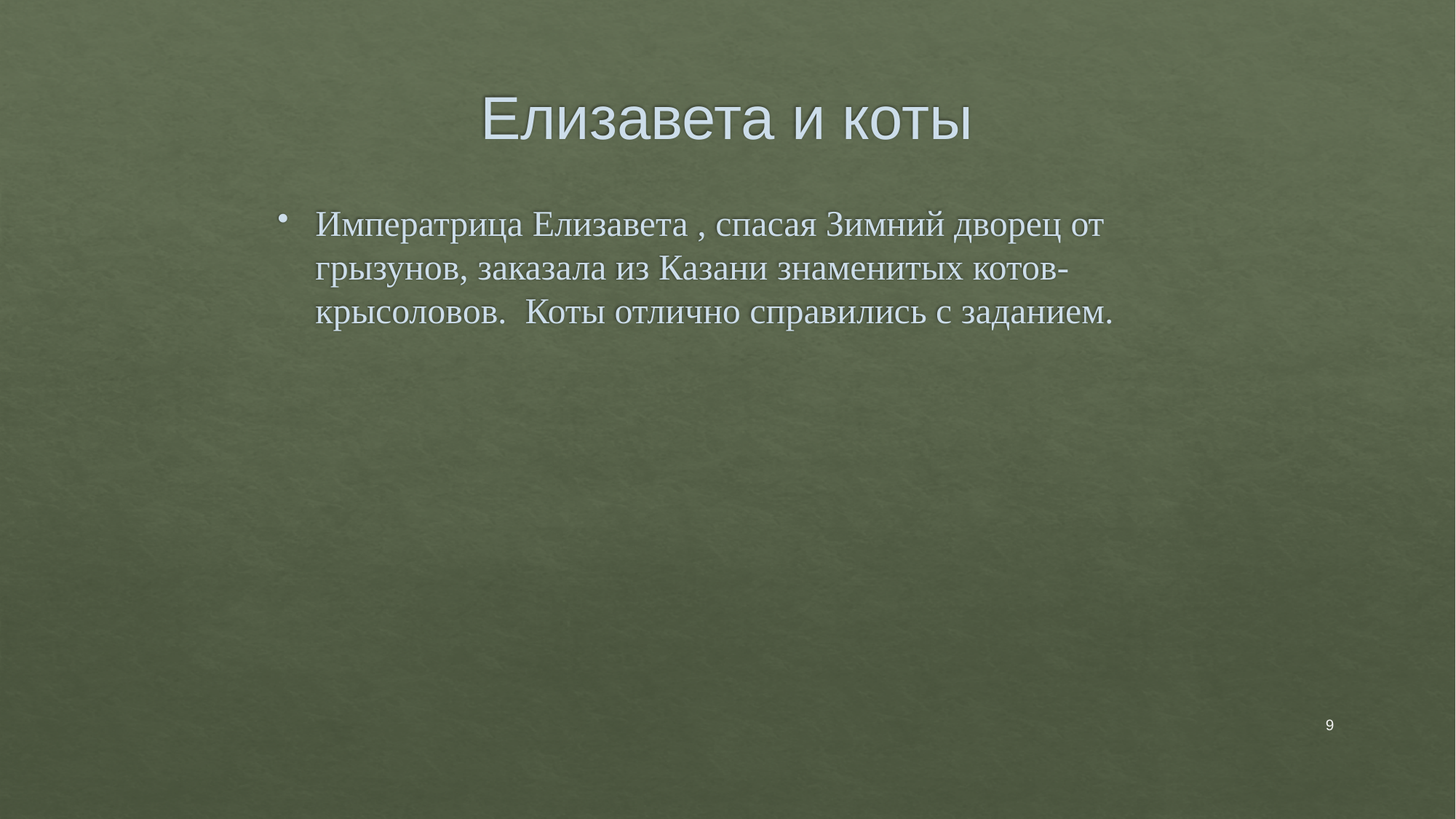

# Елизавета и коты
Императрица Елизавета , спасая Зимний дворец от грызунов, заказала из Казани знаменитых котов-крысоловов.  Коты отлично справились с заданием.
9